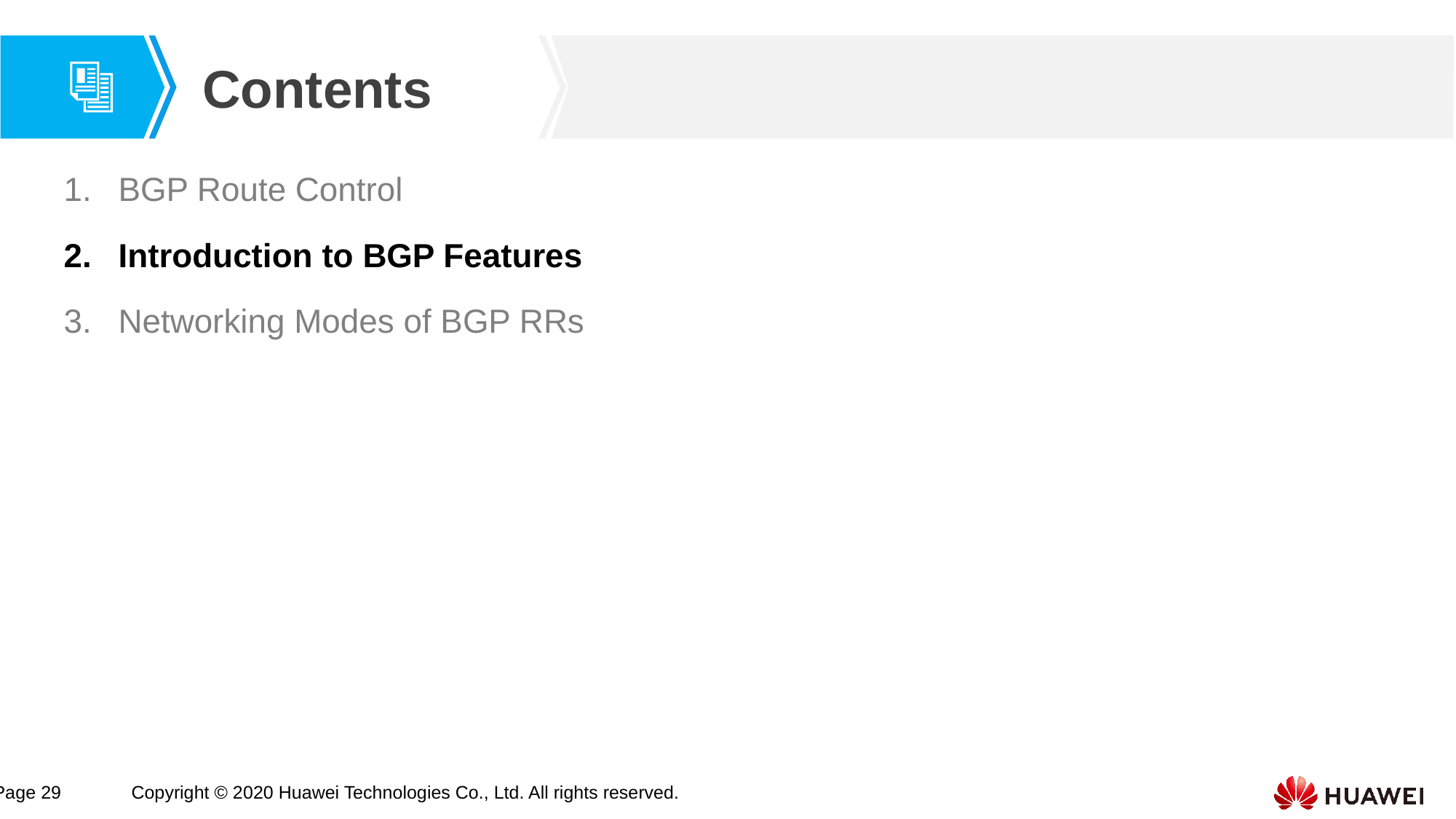

BGP Route Control
Introduction to BGP Features
Networking Modes of BGP RRs